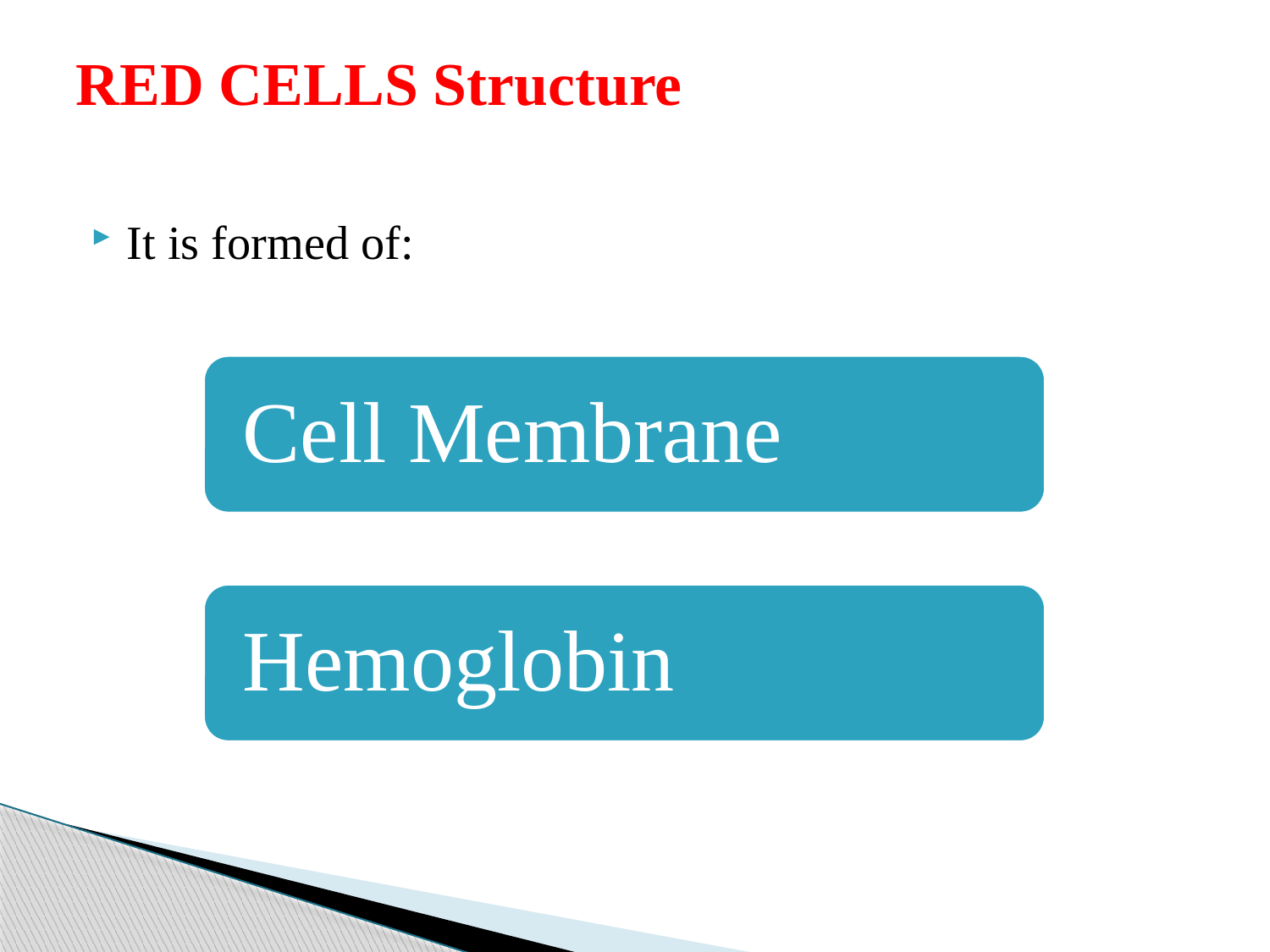

# RED CELLS Structure
It is formed of:
Cell Membrane

Hemoglobin